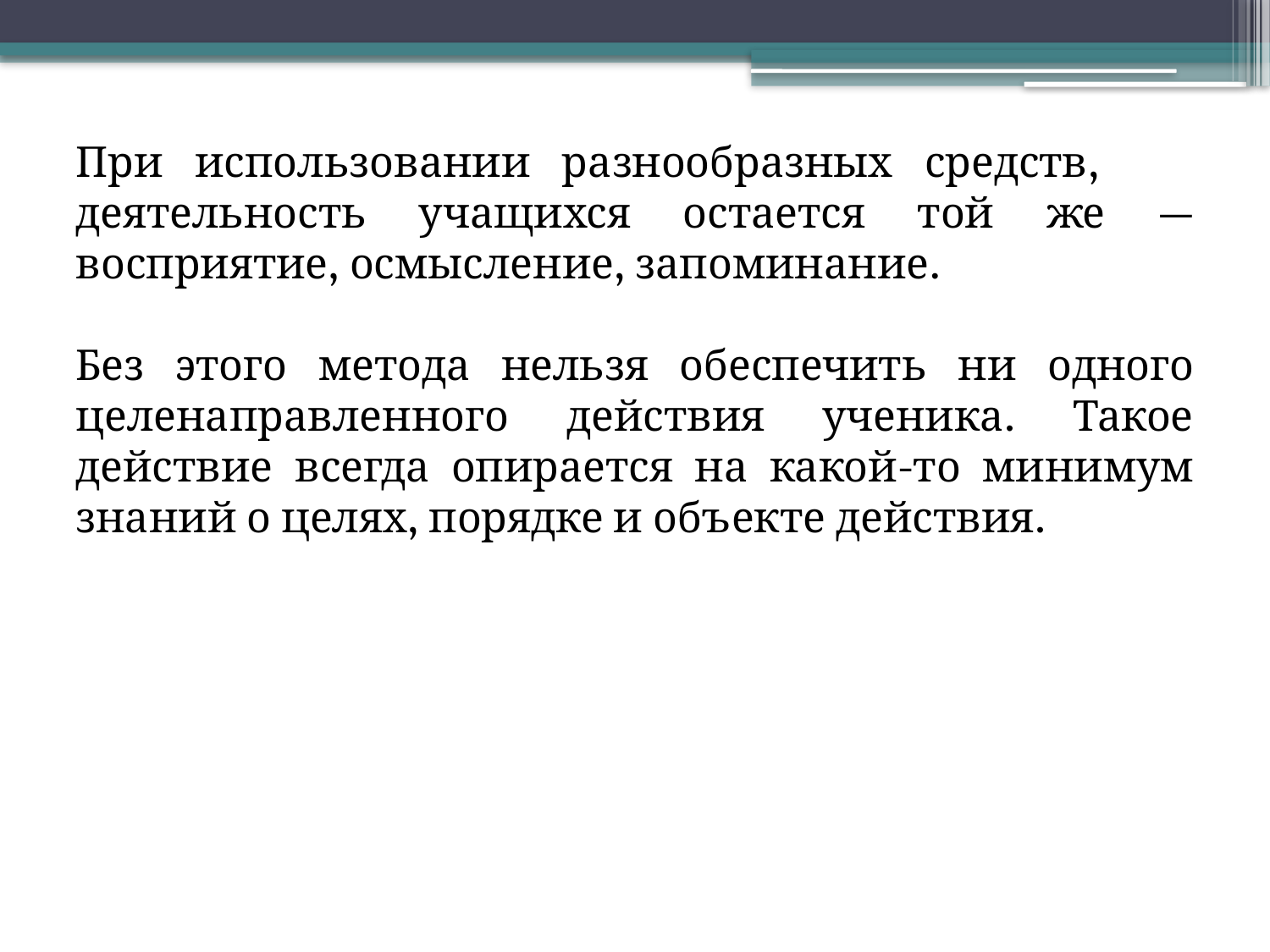

При использовании разнообразных средств,    деятельность учащихся остается той же — восприятие, осмысление, запоминание.

Без этого метода нельзя обеспечить ни одного целенаправленного действия ученика. Такое действие всегда опирается на какой-то минимум знаний о целях, порядке и объекте действия.